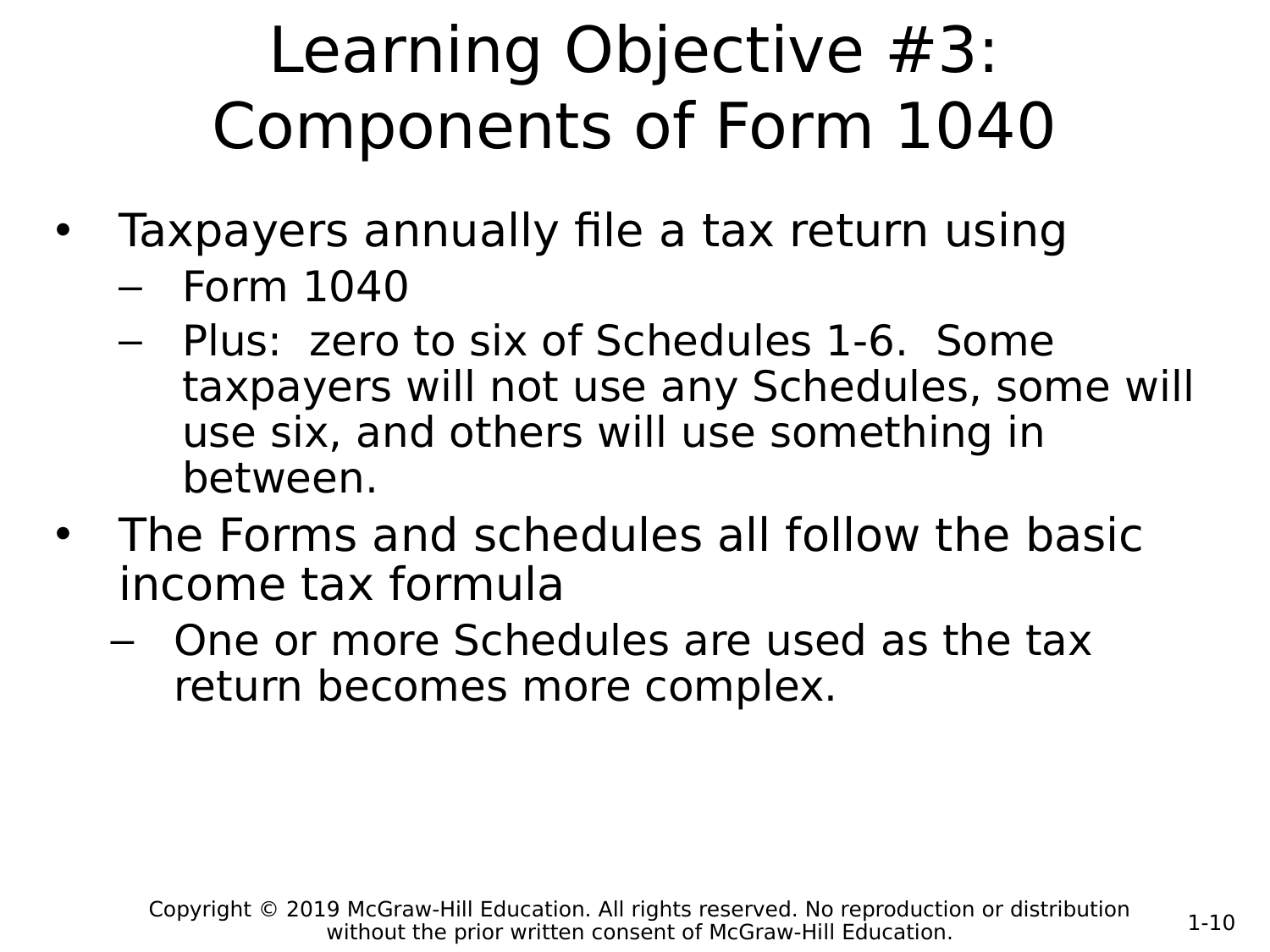

Learning Objective #3:
Components of Form 1040
Taxpayers annually file a tax return using
Form 1040
Plus:  zero to six of Schedules 1-6.  Some taxpayers will not use any Schedules, some will use six, and others will use something in between.
The Forms and schedules all follow the basic income tax formula
One or more Schedules are used as the tax return becomes more complex.